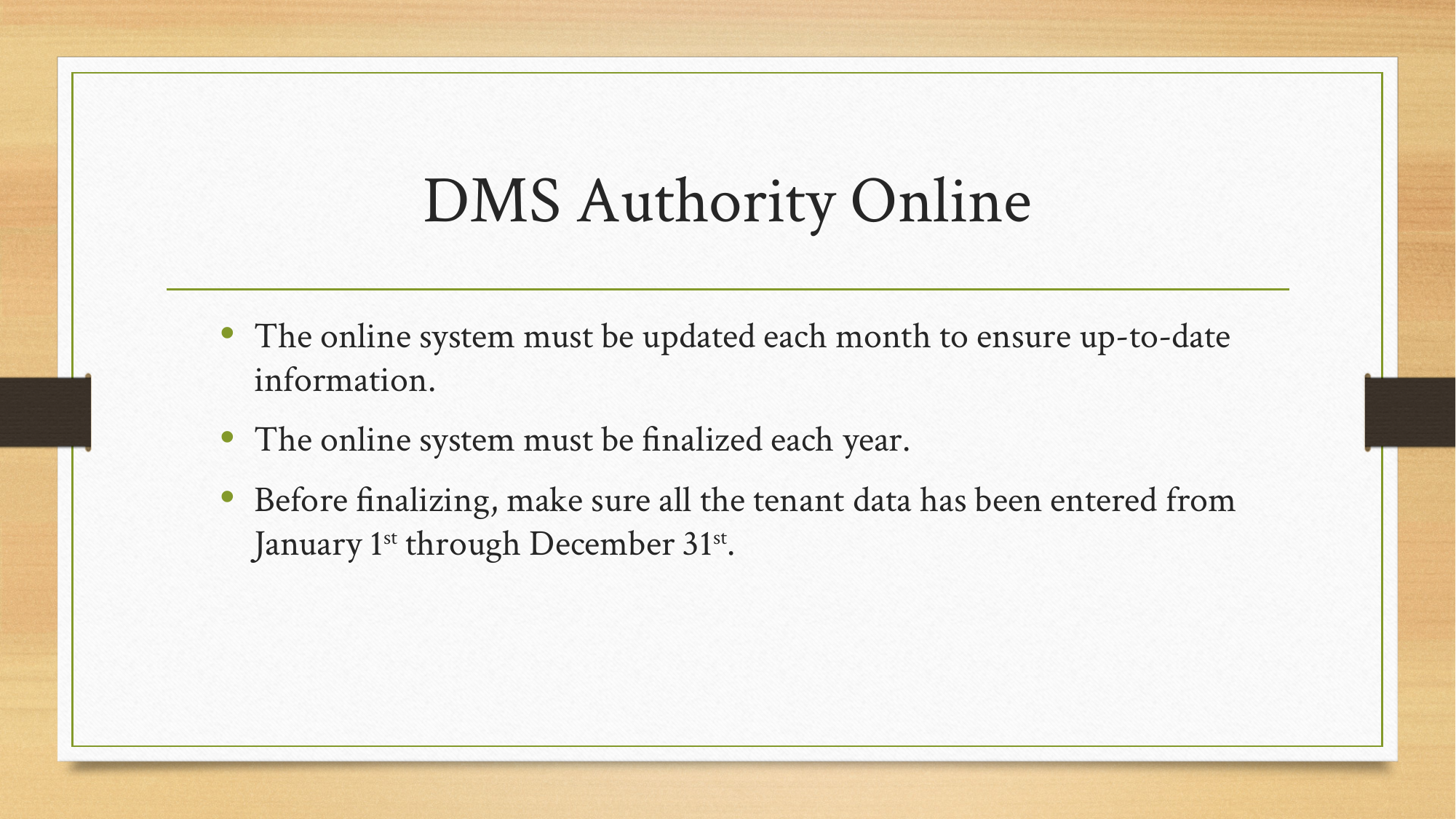

# DMS Authority Online
The online system must be updated each month to ensure up-to-date information.
The online system must be finalized each year.
Before finalizing, make sure all the tenant data has been entered from January 1st through December 31st.